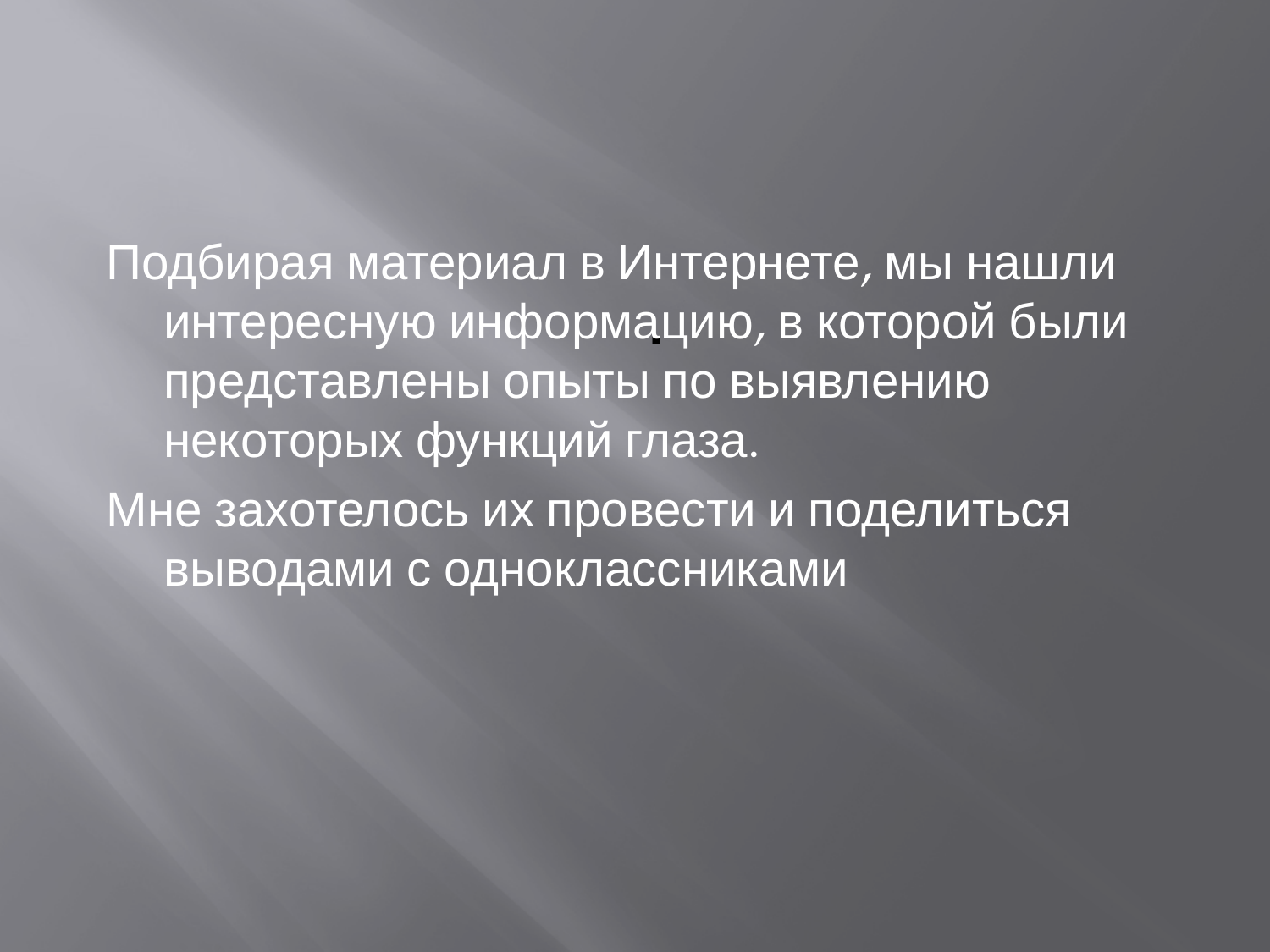

Подбирая материал в Интернете, мы нашли интересную информацию, в которой были представлены опыты по выявлению некоторых функций глаза.
Мне захотелось их провести и поделиться выводами с одноклассниками
# .